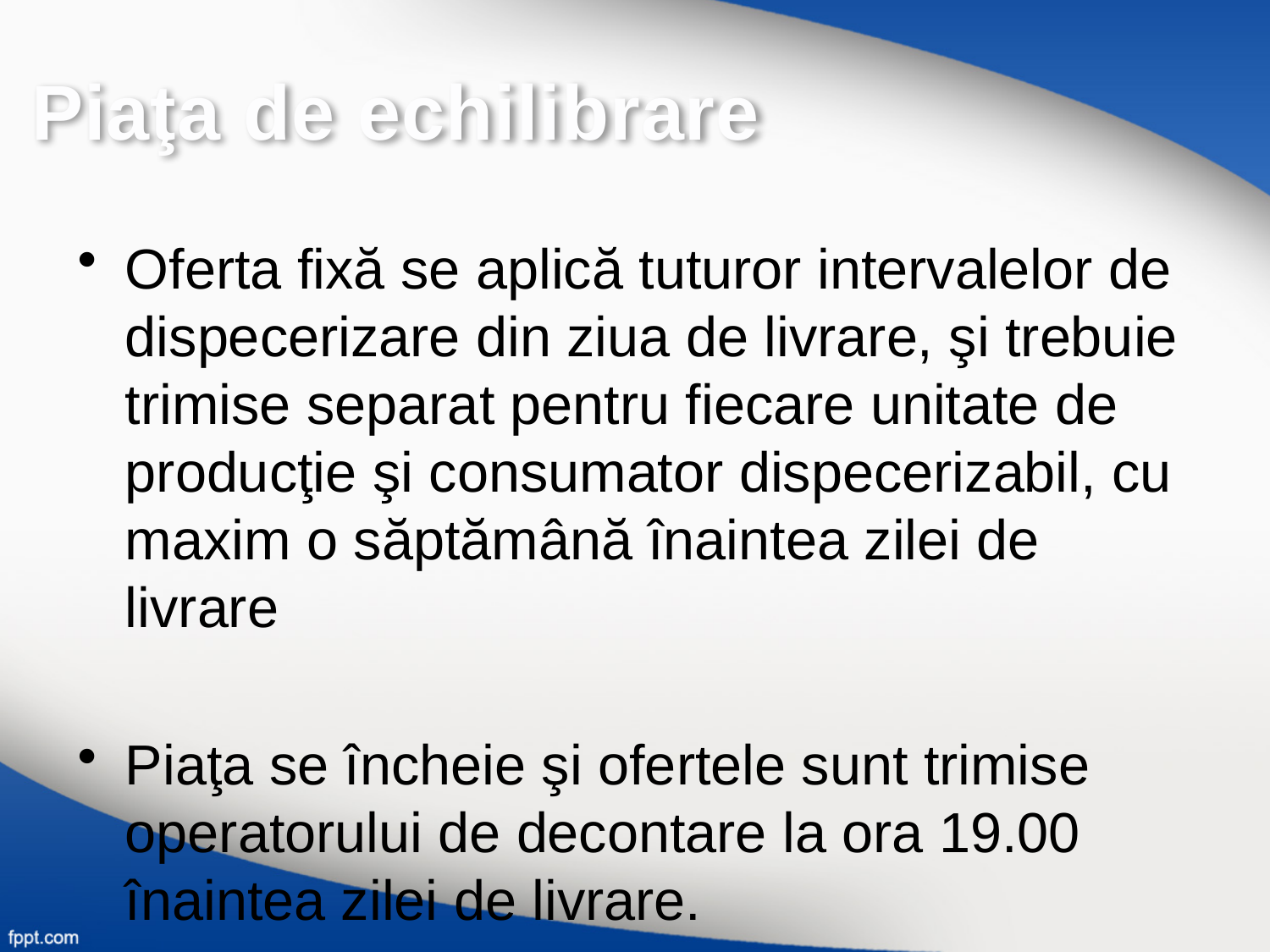

Piaţa de echilibrare
Oferta fixă se aplică tuturor intervalelor de dispecerizare din ziua de livrare, şi trebuie trimise separat pentru fiecare unitate de producţie şi consumator dispecerizabil, cu maxim o săptămână înaintea zilei de livrare

Piaţa se încheie şi ofertele sunt trimise operatorului de decontare la ora 19.00 înaintea zilei de livrare.